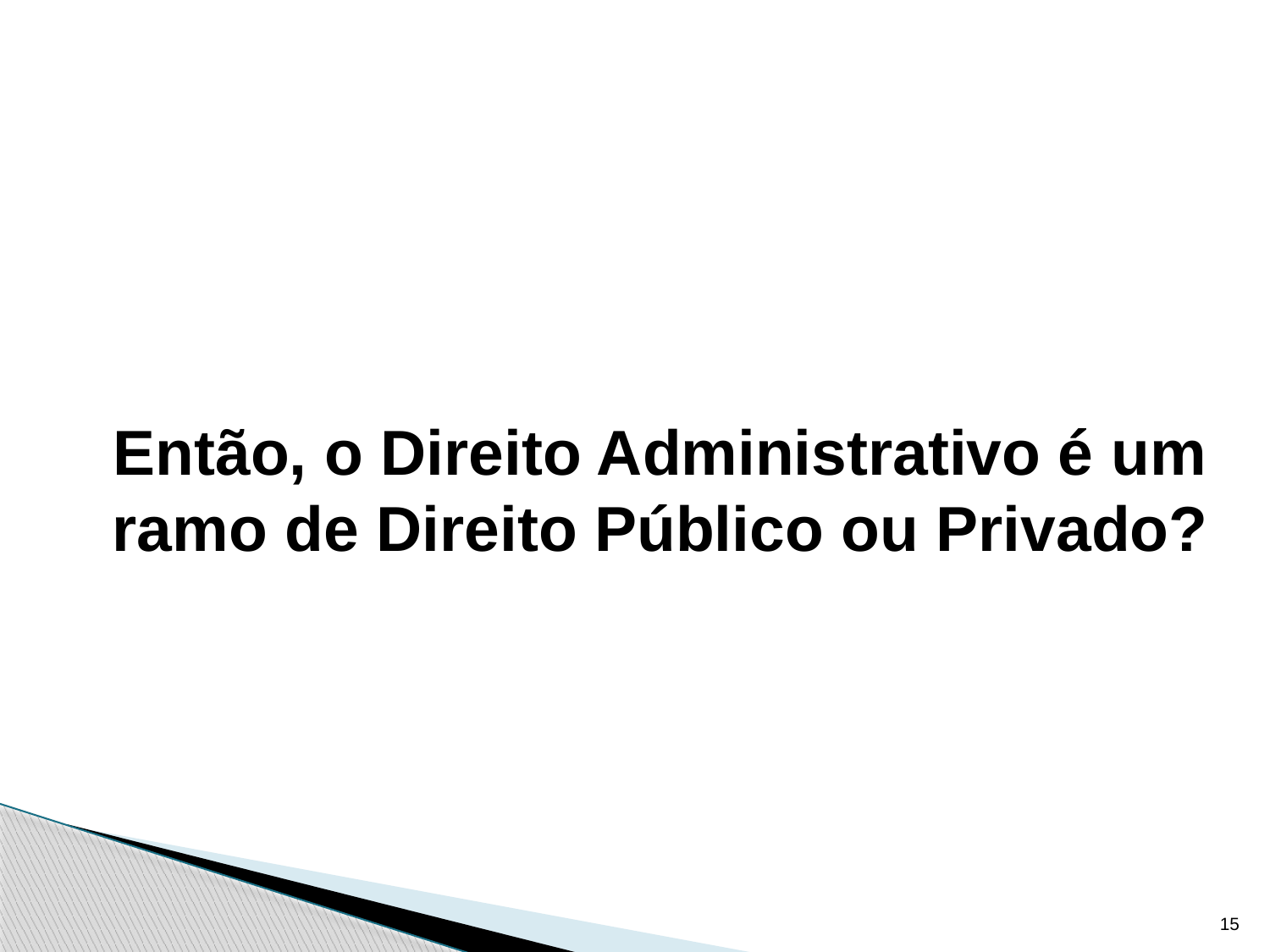

Então, o Direito Administrativo é um ramo de Direito Público ou Privado?
15